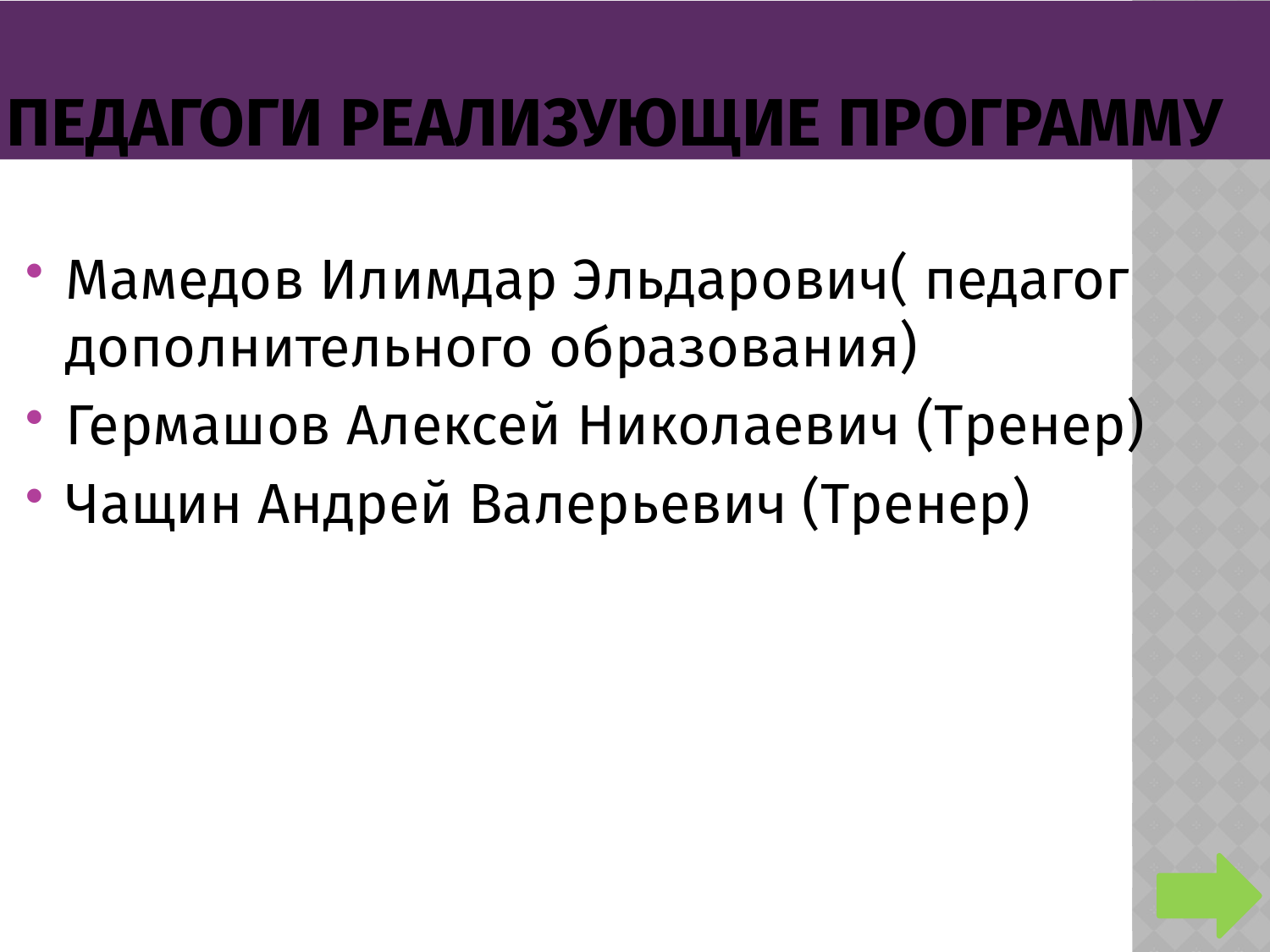

# Педагоги реализующие программу
Мамедов Илимдар Эльдарович( педагог дополнительного образования)
Гермашов Алексей Николаевич (Тренер)
Чащин Андрей Валерьевич (Тренер)